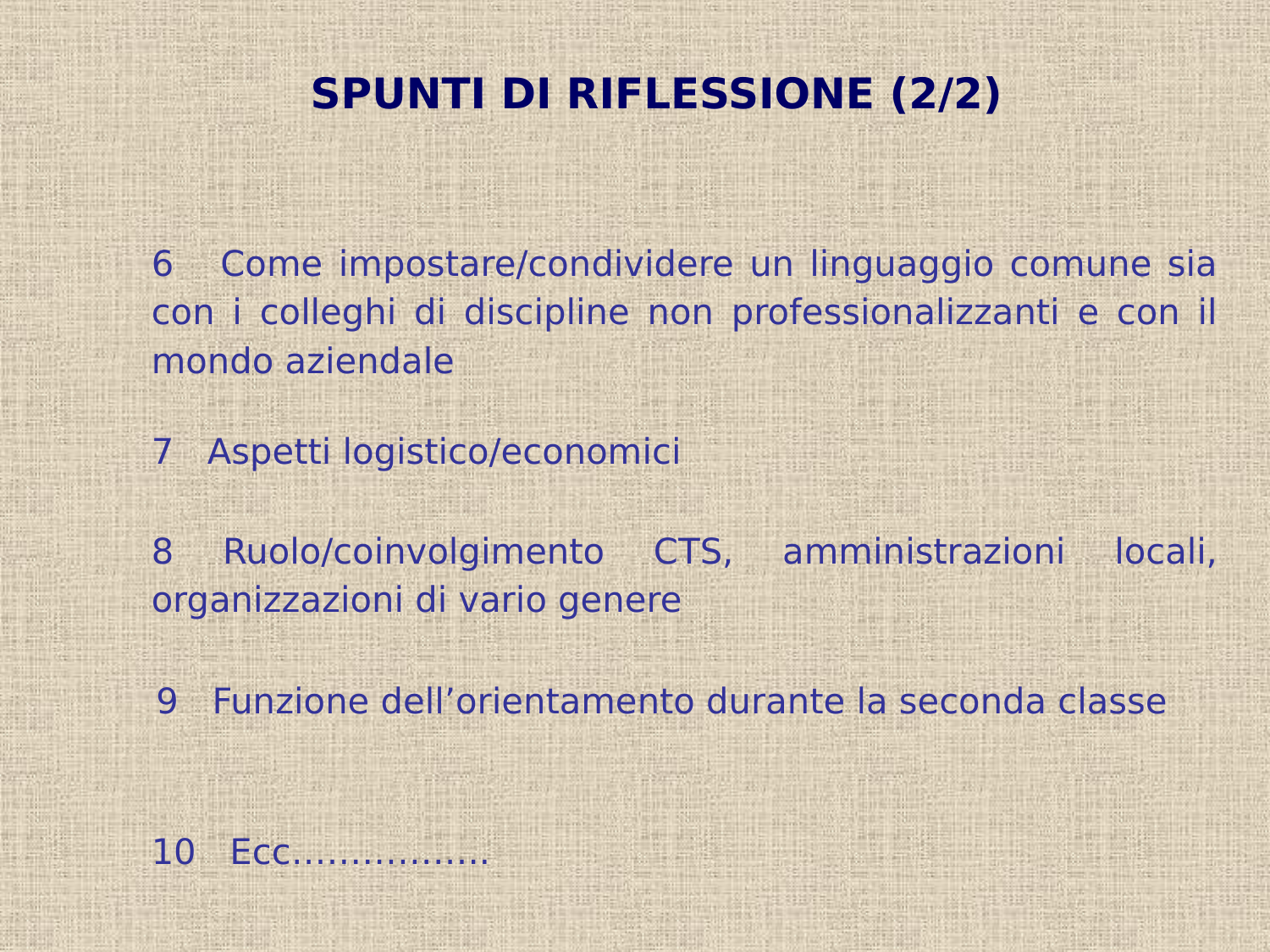

# SPUNTI DI RIFLESSIONE (2/2)
6   Come impostare/condividere un linguaggio comune sia con i colleghi di discipline non professionalizzanti e con il mondo aziendale
7   Aspetti logistico/economici
8 Ruolo/coinvolgimento CTS, amministrazioni locali, organizzazioni di vario genere
9   Funzione dell’orientamento durante la seconda classe
10   Ecc……………..